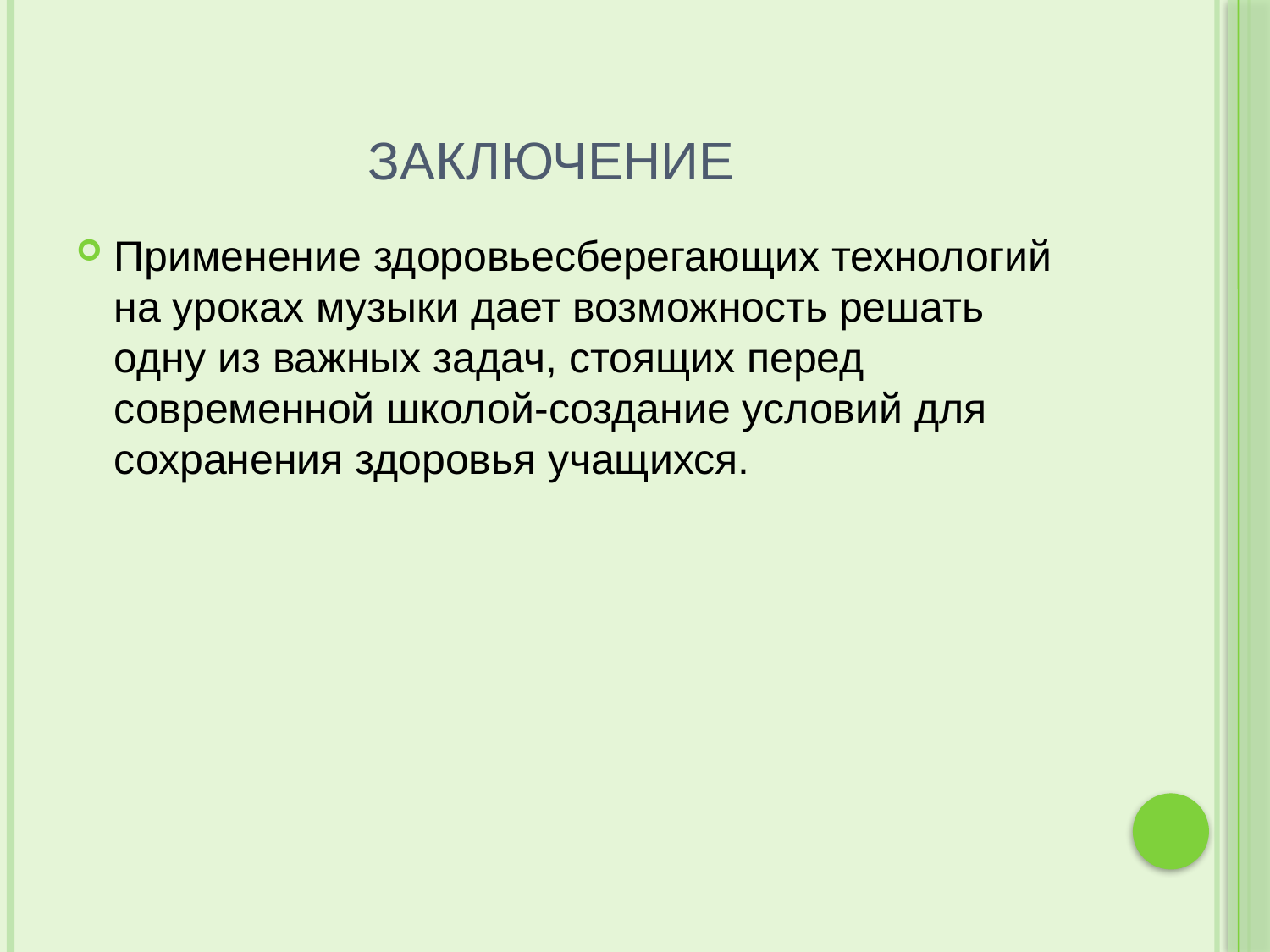

# Заключение
Применение здоровьесберегающих технологий на уроках музыки дает возможность решать одну из важных задач, стоящих перед современной школой-создание условий для сохранения здоровья учащихся.